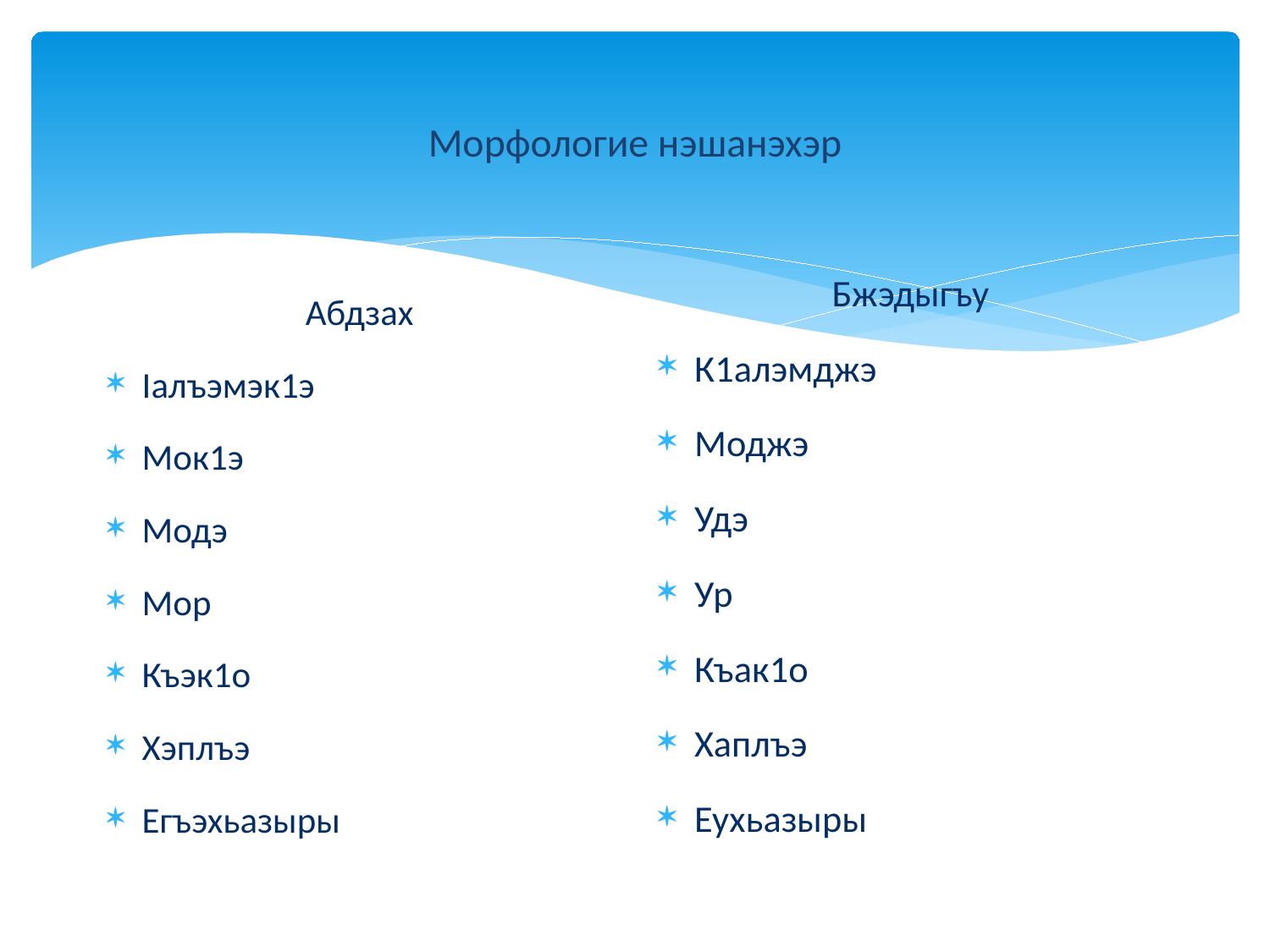

# Морфологие нэшанэхэр
Бжэдыгъу
К1алэмджэ
Моджэ
Удэ
Ур
Къак1о
Хаплъэ
Еухьазыры

Абдзах
Iалъэмэк1э
Мок1э
Модэ
Мор
Къэк1о
Хэплъэ
Егъэхьазыры